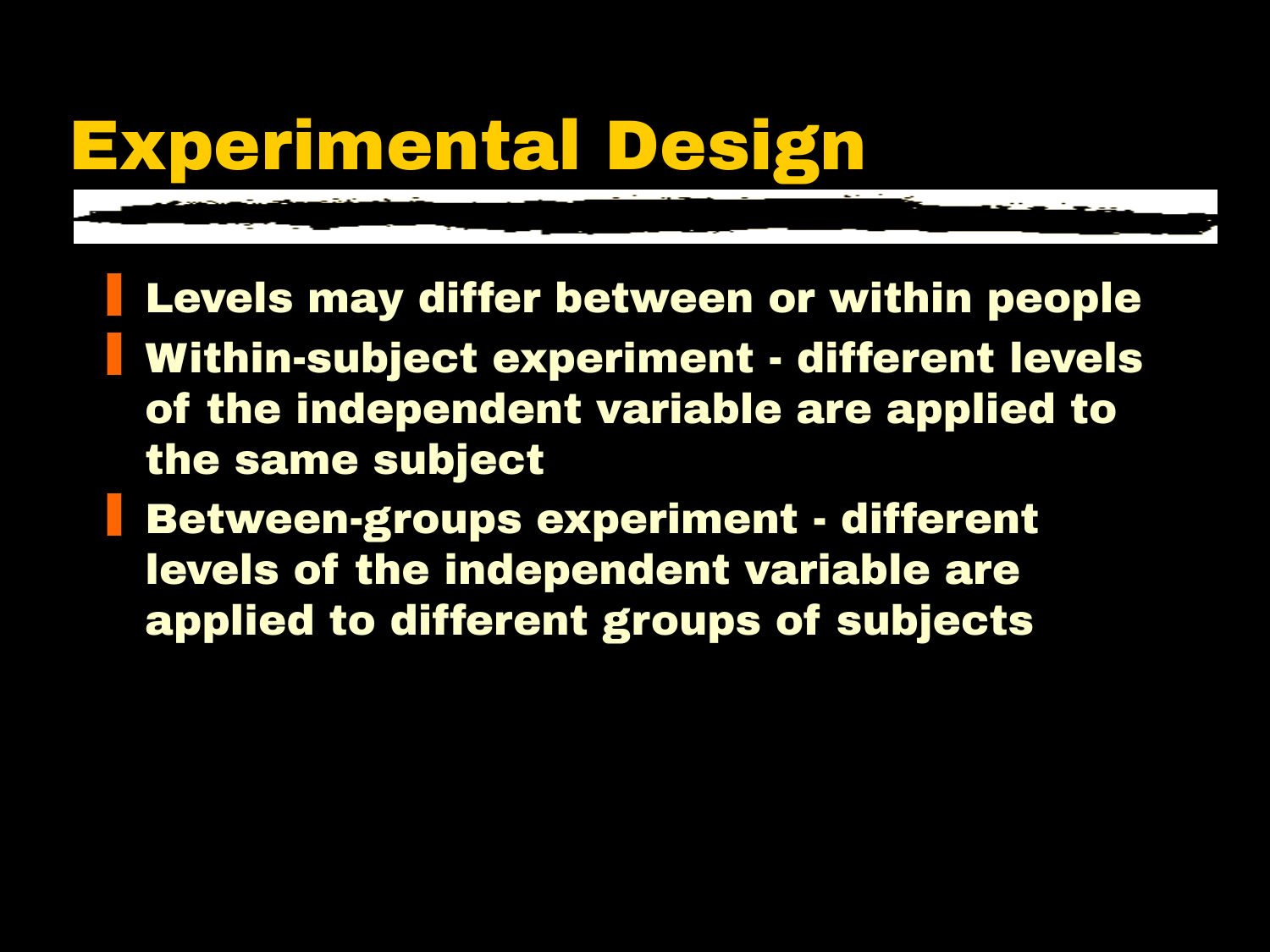

# Experimental Design
Levels may differ between or within people
Within-subject experiment - different levels of the independent variable are applied to the same subject
Between-groups experiment - different levels of the independent variable are applied to different groups of subjects